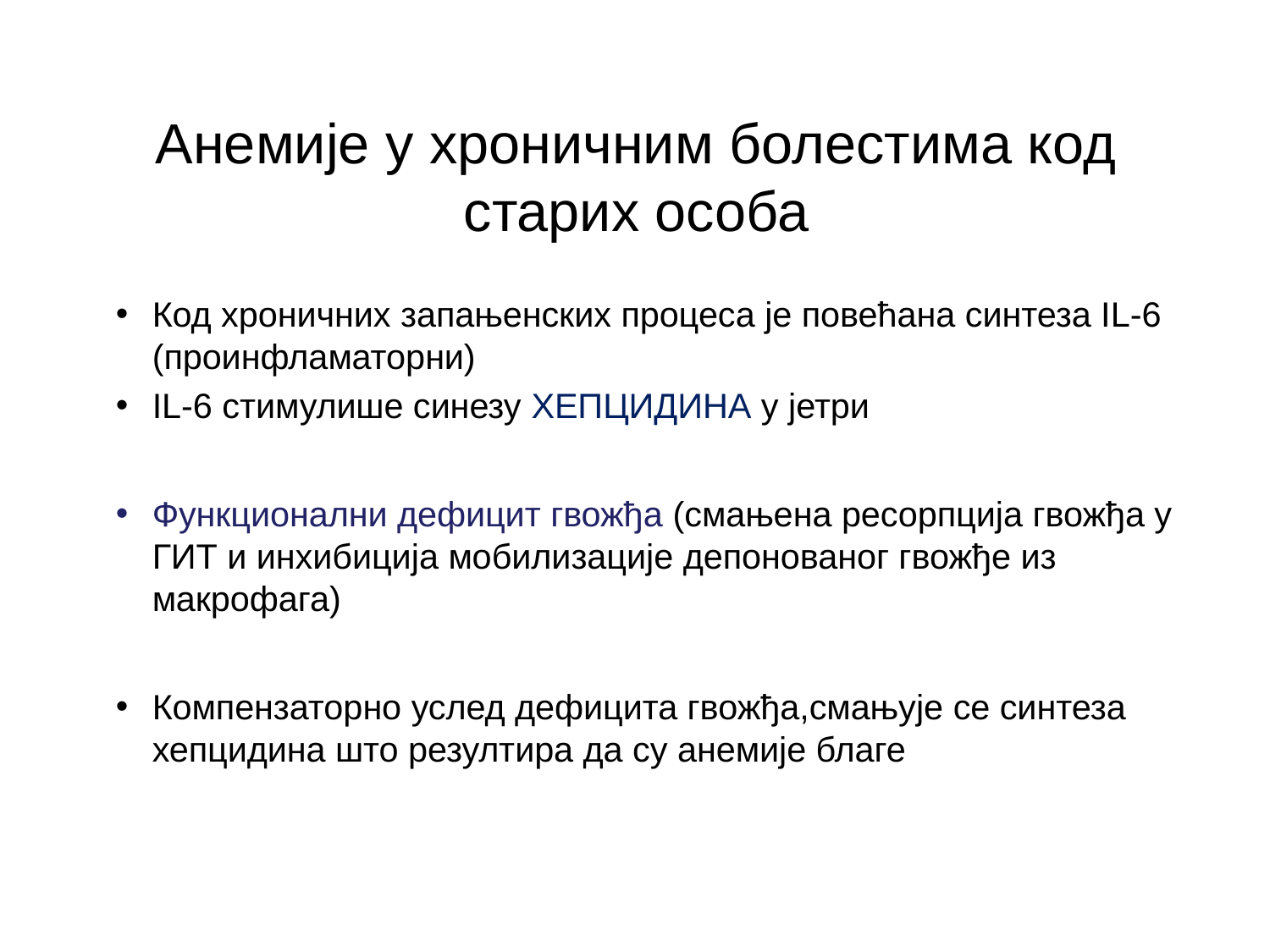

# Aнемије у хроничним болестима код старих особа
Код хроничних запањенских процеса је повећана синтеза IL-6 (проинфламаторни)
IL-6 стимулише синезу ХЕПЦИДИНА у јетри

Функционални дефицит гвожђа (смањена ресорпција гвожђа у ГИТ и инхибиција мобилизације депонованог гвожђе из макрофага)

Компензаторно услед дефицита гвожђа,смањује се синтеза хепцидина што резултира да су анемије благе